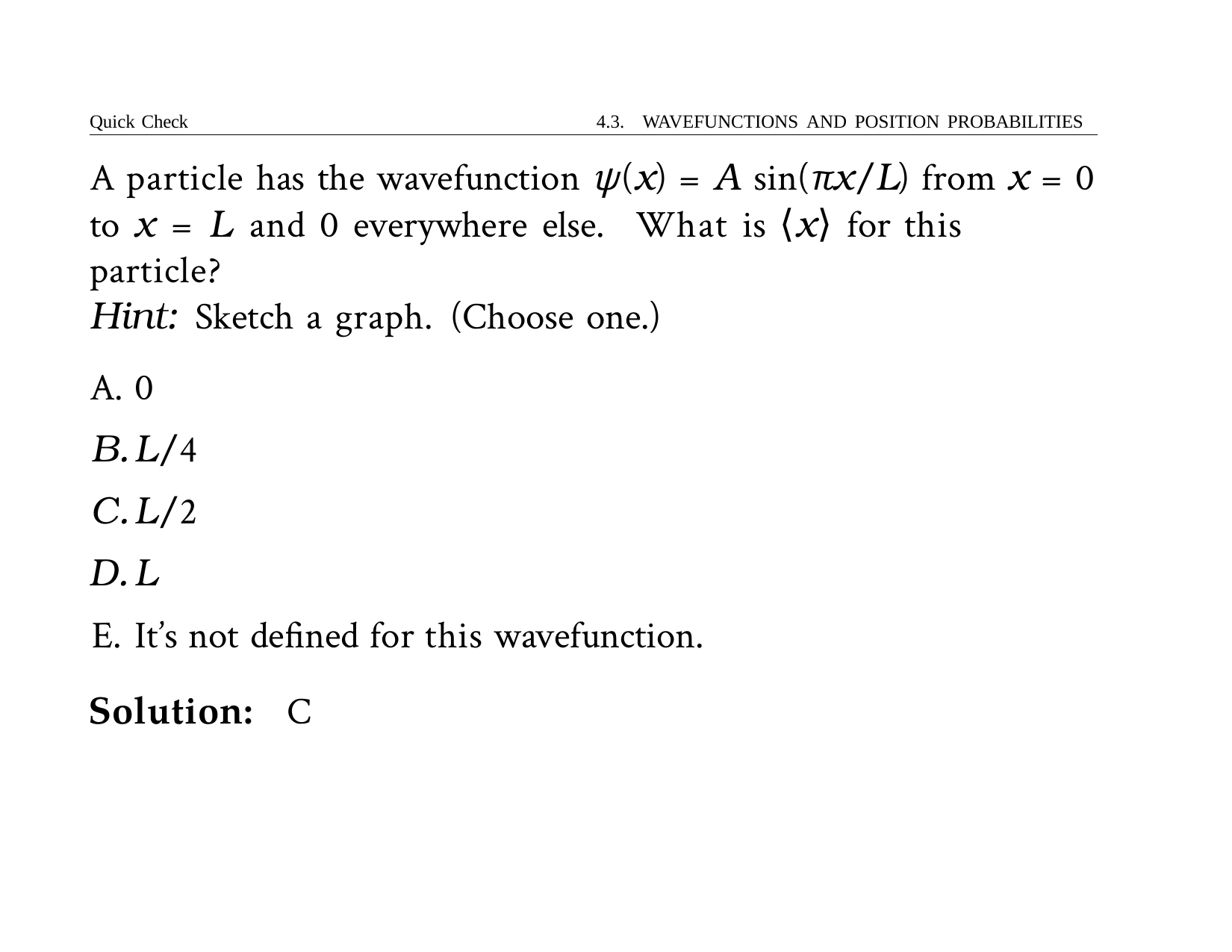

Quick Check	4.3.  WAVEFUNCTIONS AND POSITION PROBABILITIES

# A particle has the wavefunction ψ(x) = A sin(πx/L) from x = 0
to x = L and 0 everywhere else.	What is ⟨x⟩ for this particle?
Hint:	Sketch a graph.	(Choose one.)
0
L/4
L/2
L
It’s not defined for this wavefunction.
Solution:	C